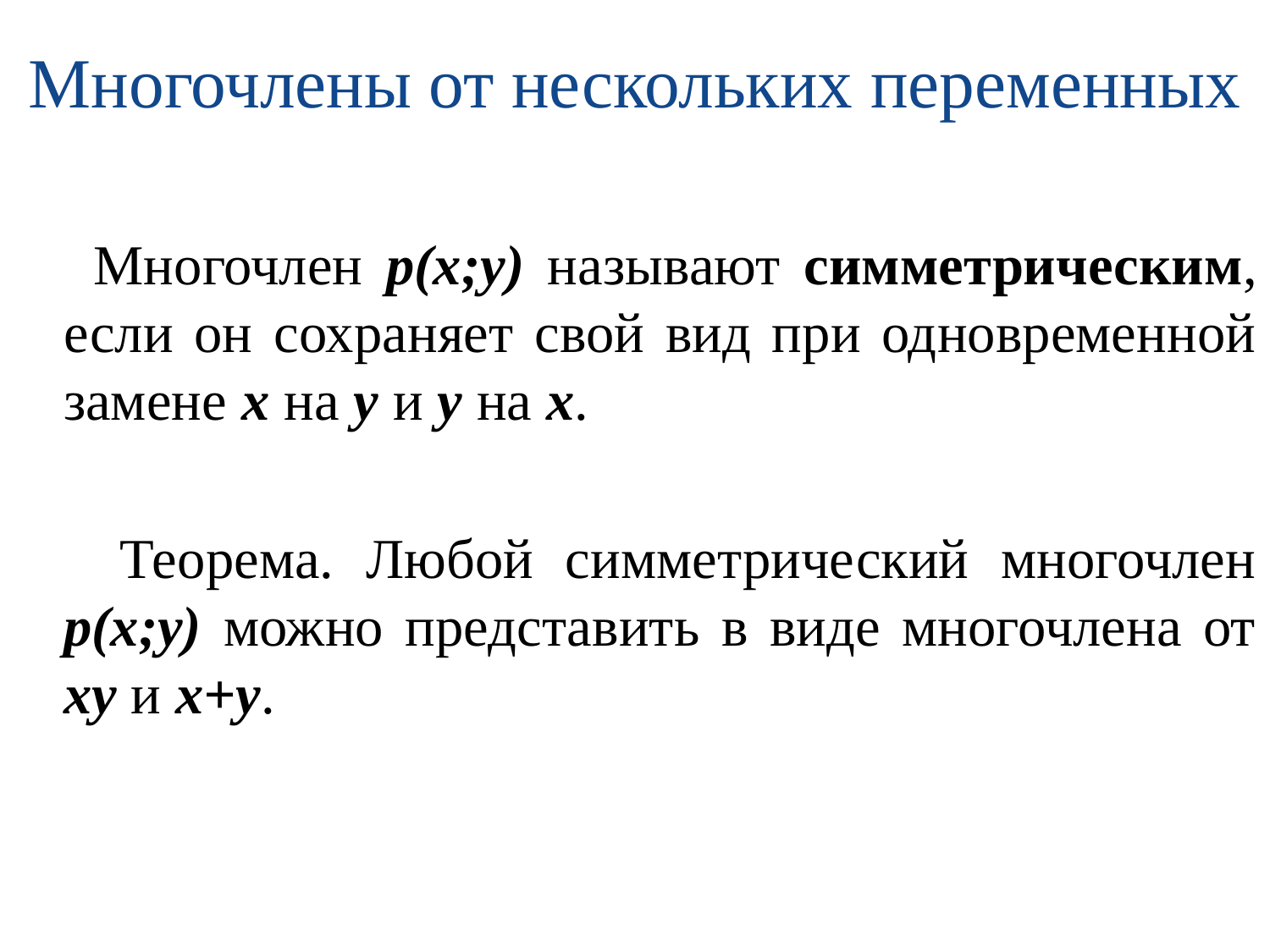

# Многочлены от нескольких переменных
   Многочлен р(х;у) называют симметрическим, если он сохраняет свой вид при одновременной замене х на у и у на х.

   Теорема. Любой симметрический многочлен р(х;у) можно представить в виде многочлена от ху и х+у.